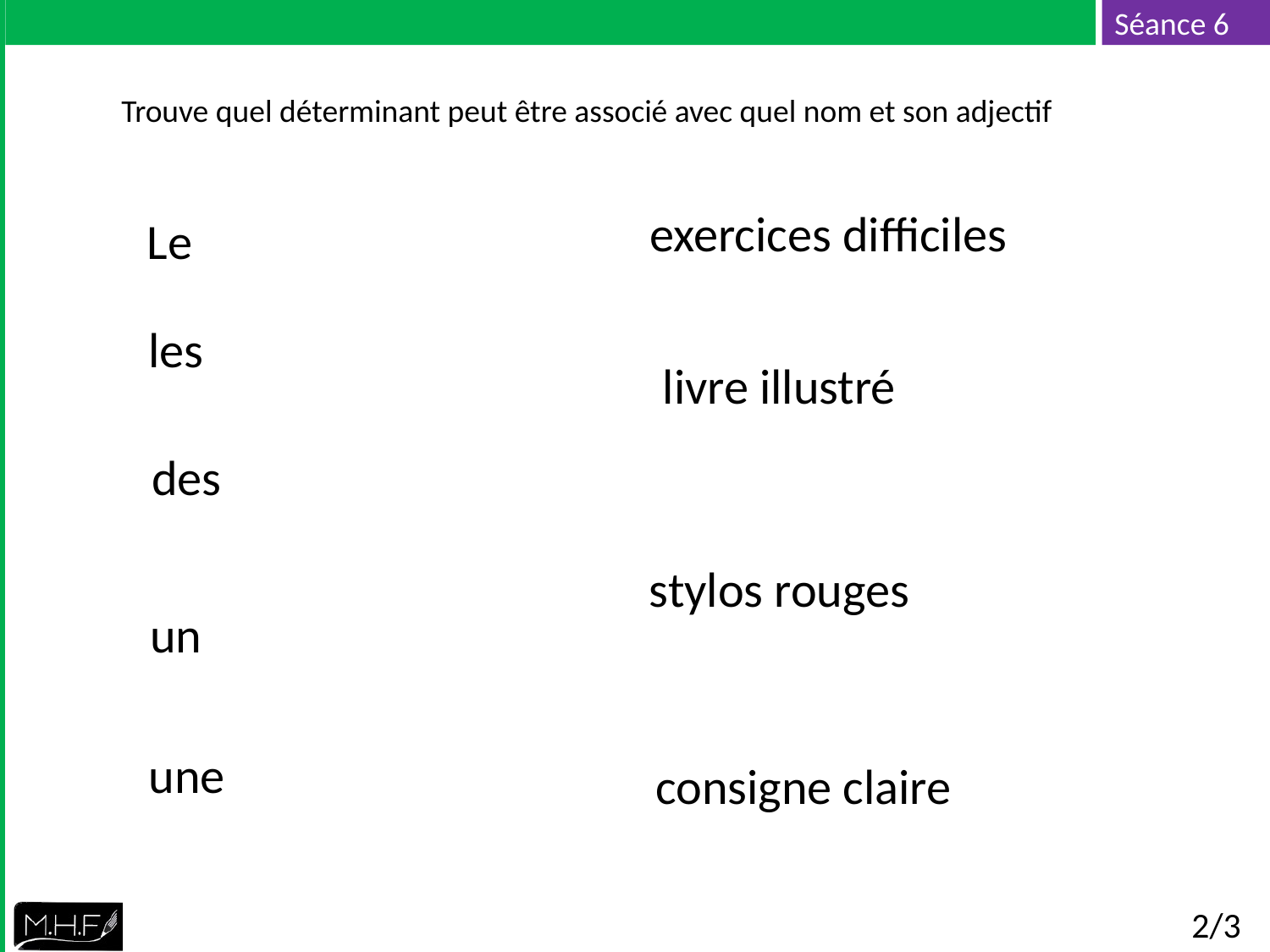

Trouve quel déterminant peut être associé avec quel nom et son adjectif
exercices difficiles
Le
les
livre illustré
des
stylos rouges
un
une
consigne claire
2/3